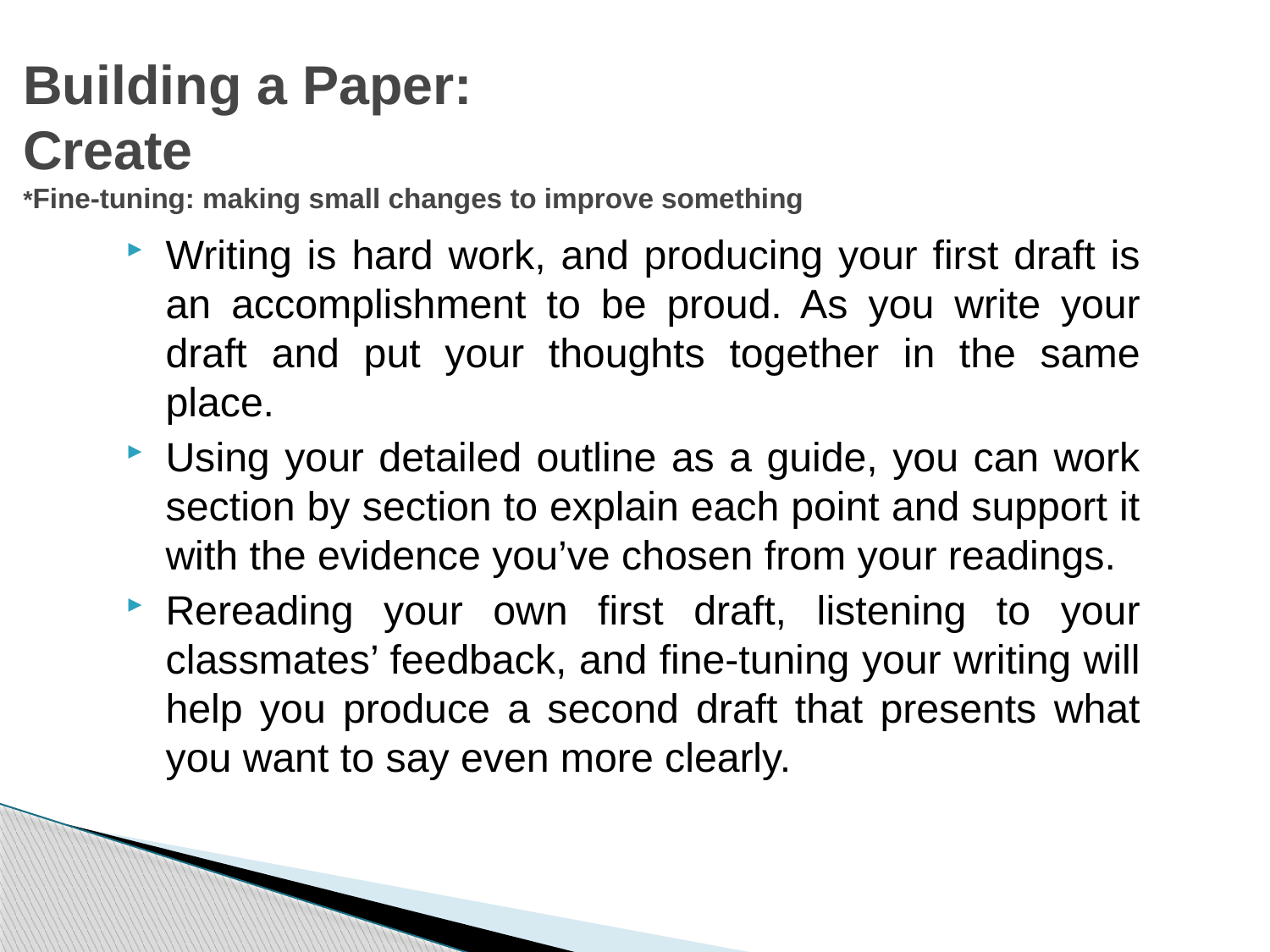

# Building a Paper: Create *Fine-tuning: making small changes to improve something
Writing is hard work, and producing your first draft is an accomplishment to be proud. As you write your draft and put your thoughts together in the same place.
Using your detailed outline as a guide, you can work section by section to explain each point and support it with the evidence you’ve chosen from your readings.
Rereading your own first draft, listening to your classmates’ feedback, and fine-tuning your writing will help you produce a second draft that presents what you want to say even more clearly.